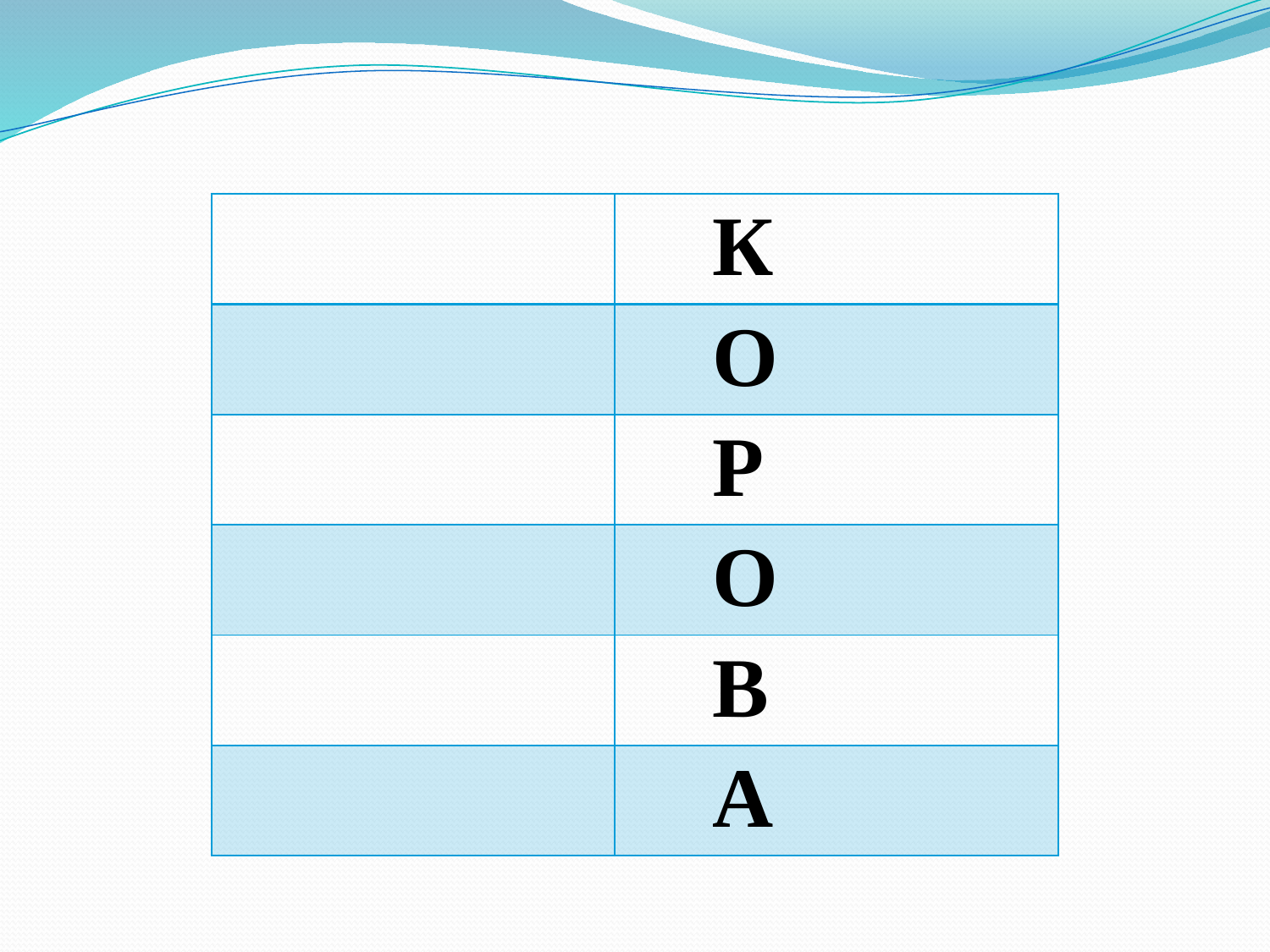

#
|  | К |
| --- | --- |
|  | О |
|  | Р |
|  | О |
|  | В |
|  | А |